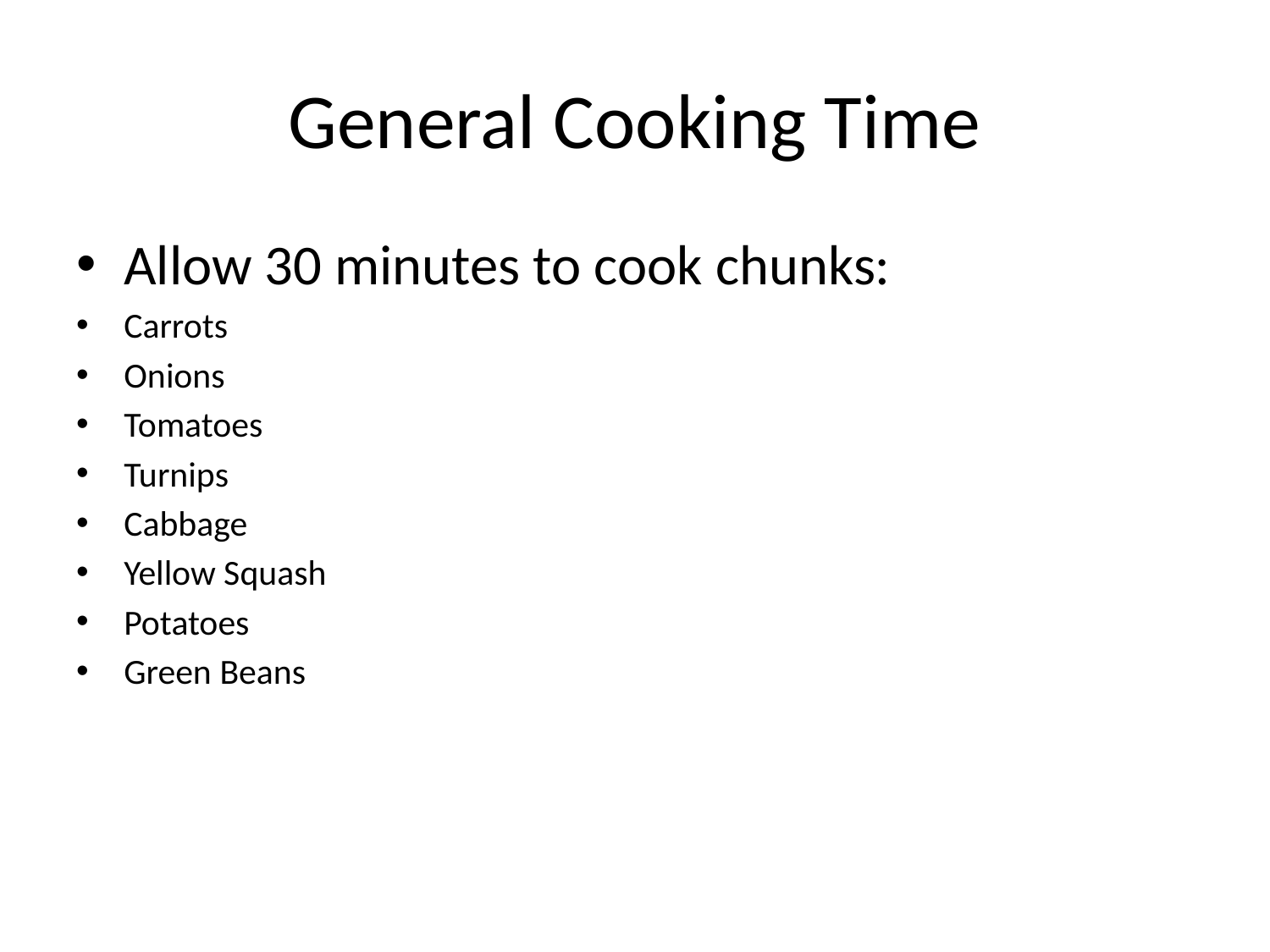

# General Cooking Time
Allow 30 minutes to cook chunks:
Carrots
Onions
Tomatoes
Turnips
Cabbage
Yellow Squash
Potatoes
Green Beans